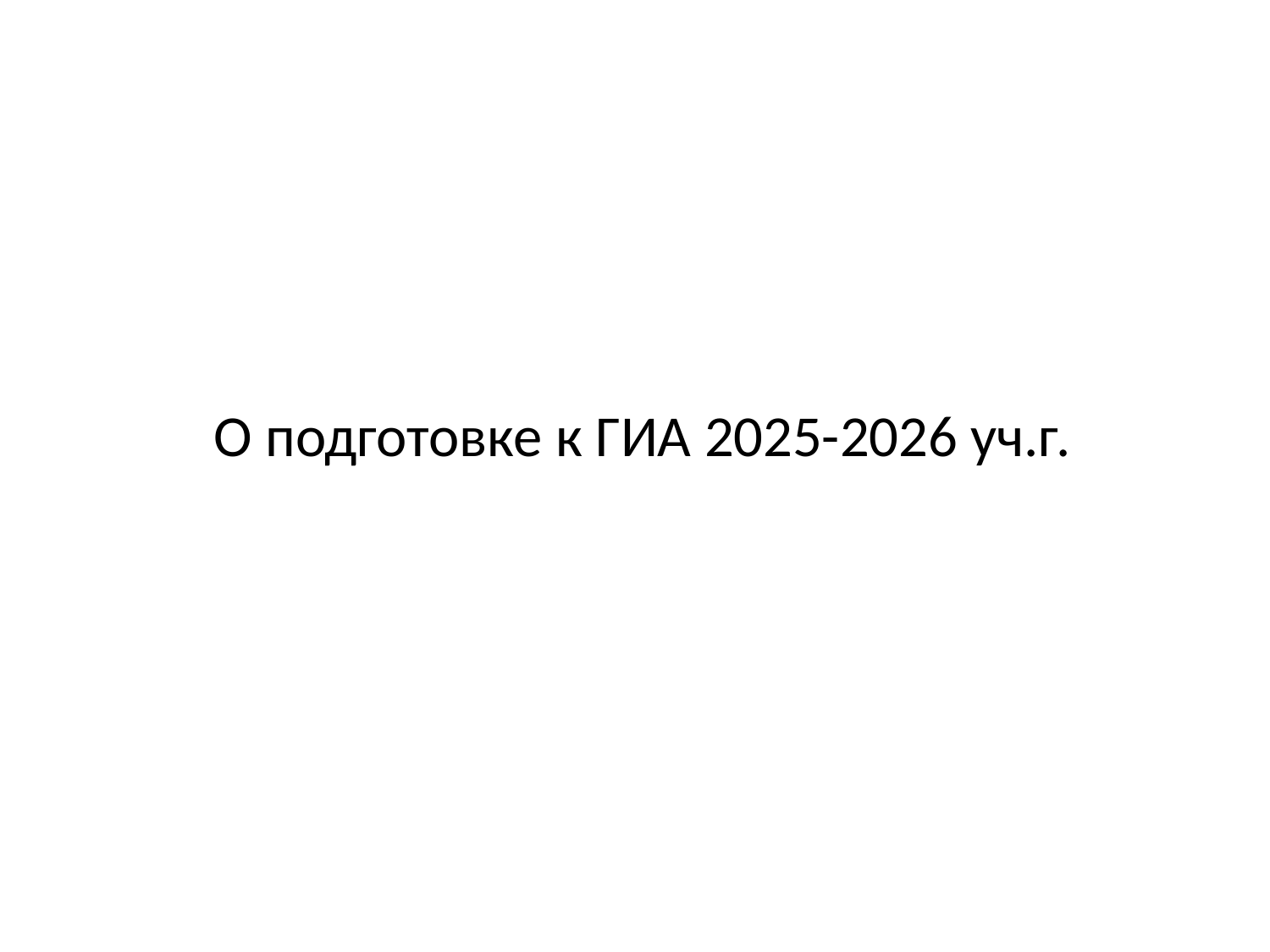

# О подготовке к ГИА 2025-2026 уч.г.